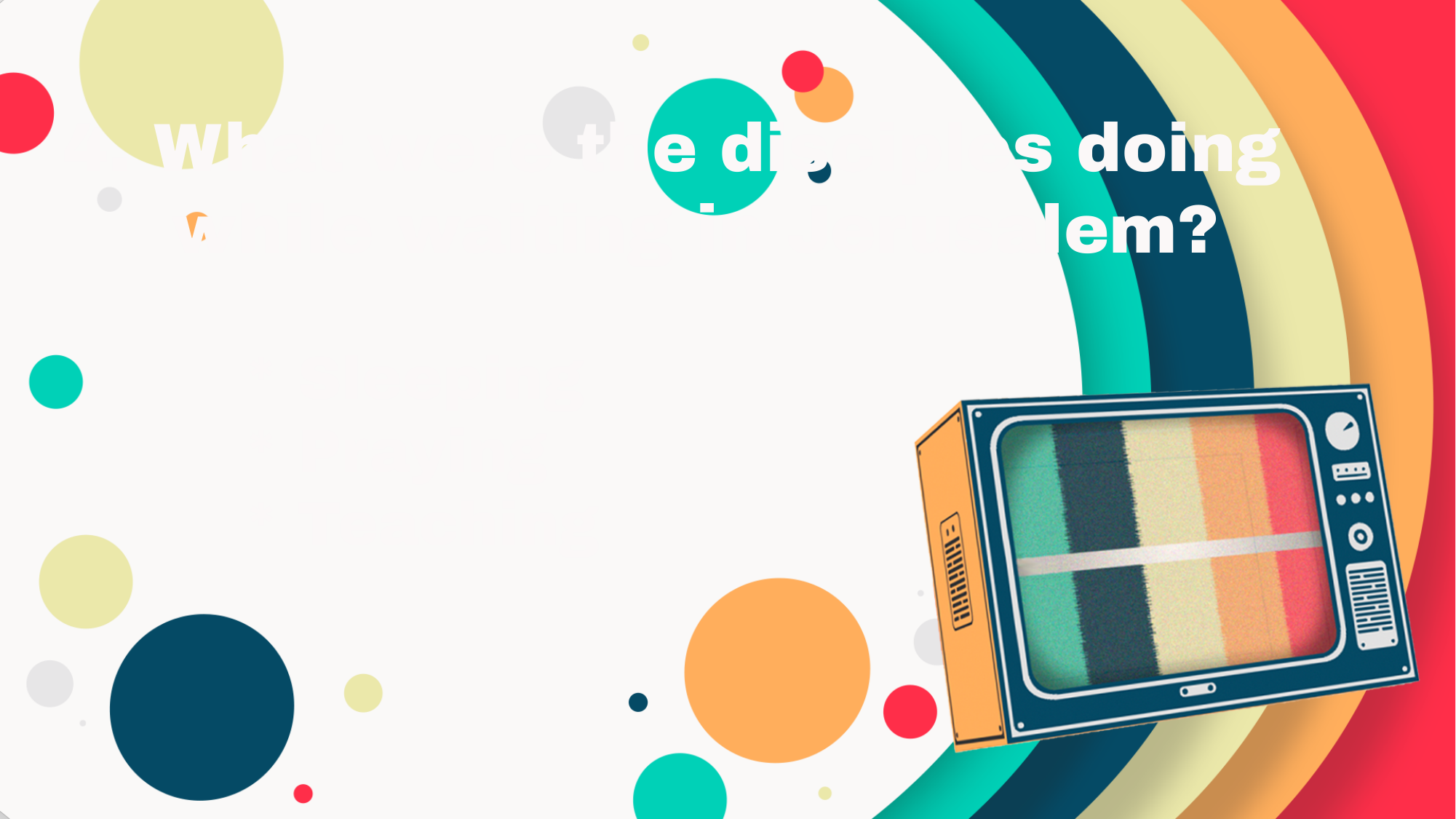

4. What were the disciples doing
	while waiting in Jerusalem?
* Sleeping
* Praying
* Teaching